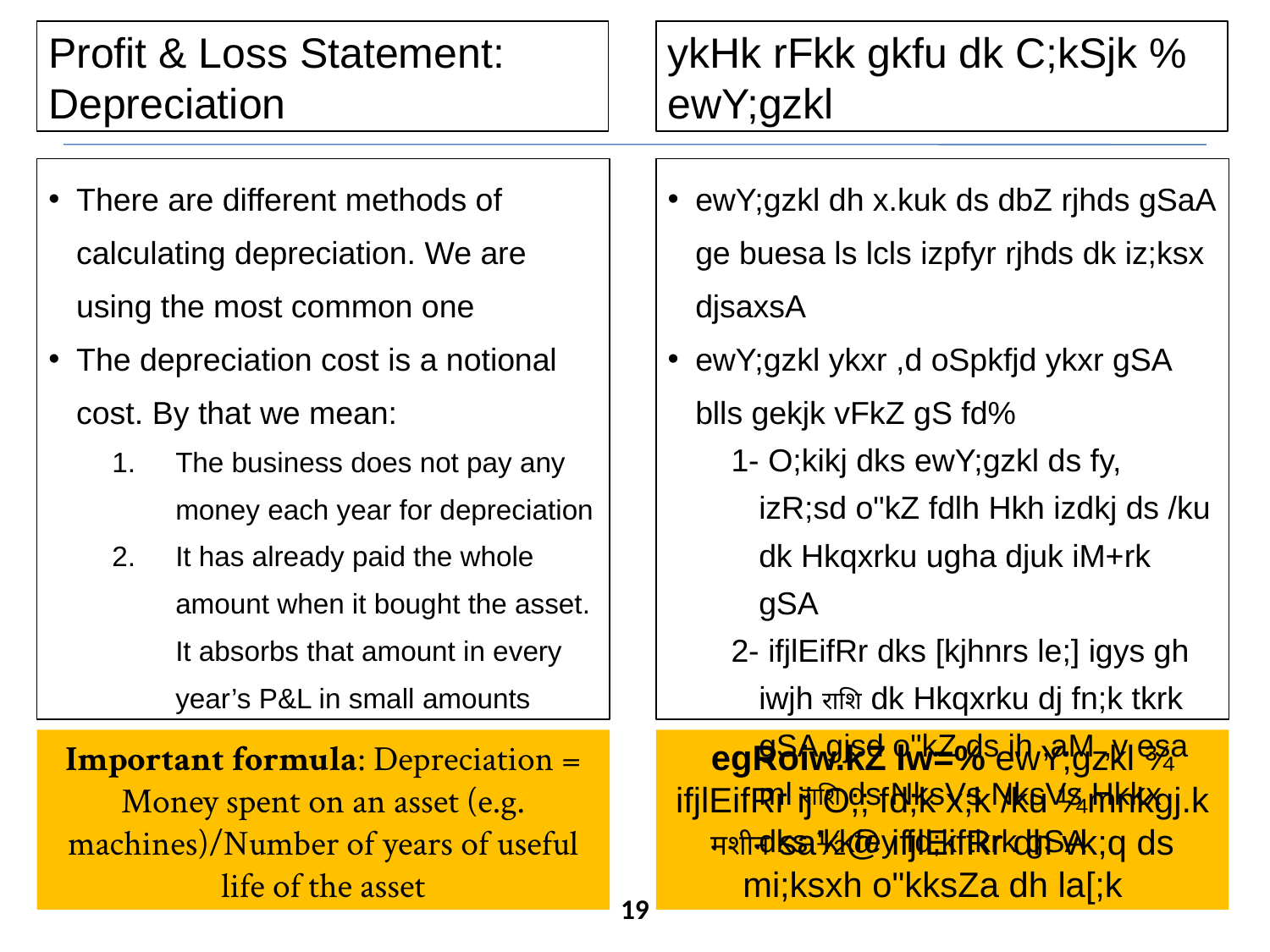

Profit & Loss Statement:
Depreciation
ykHk rFkk gkfu dk C;kSjk % ewY;gzkl
There are different methods of calculating depreciation. We are using the most common one
The depreciation cost is a notional cost. By that we mean:
The business does not pay any money each year for depreciation
It has already paid the whole amount when it bought the asset. It absorbs that amount in every year’s P&L in small amounts
ewY;gzkl dh x.kuk ds dbZ rjhds gSaA ge buesa ls lcls izpfyr rjhds dk iz;ksx djsaxsA
ewY;gzkl ykxr ,d oSpkfjd ykxr gSA blls gekjk vFkZ gS fd%
1- O;kikj dks ewY;gzkl ds fy, izR;sd o"kZ fdlh Hkh izdkj ds /ku dk Hkqxrku ugha djuk iM+rk gSA
2- ifjlEifRr dks [kjhnrs le;] igys gh iwjh राशि dk Hkqxrku dj fn;k tkrk gSA gjsd o"kZ ds ih ,aM ,y esa ml राशि ds NksVs NksVs Hkkx dks 'kkfey fd;k tkrk gSA
Important formula: Depreciation = Money spent on an asset (e.g. machines)/Number of years of useful life of the asset
egRoiw.kZ lw=% ewY;gzkl ¾ ifjlEifRr ij O;; fd;k x;k /ku ¼mnkgj.k मशीन sa½@ ifjlEifRr dh vk;q ds mi;ksxh o"kksZa dh la[;k
19